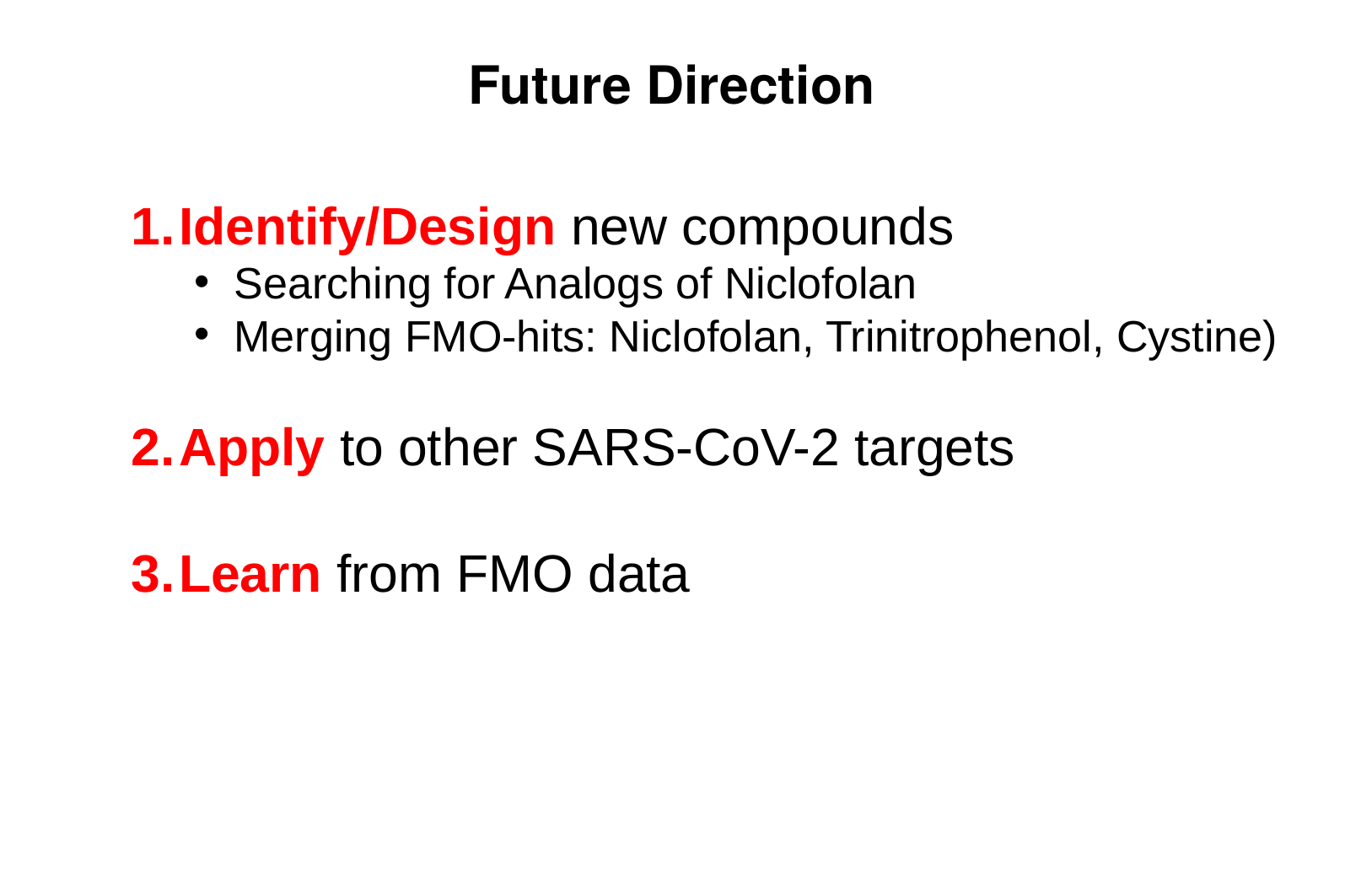

Future Direction
Identify/Design new compounds
Searching for Analogs of Niclofolan
Merging FMO-hits: Niclofolan, Trinitrophenol, Cystine)

Apply to other SARS-CoV-2 targets

Learn from FMO data